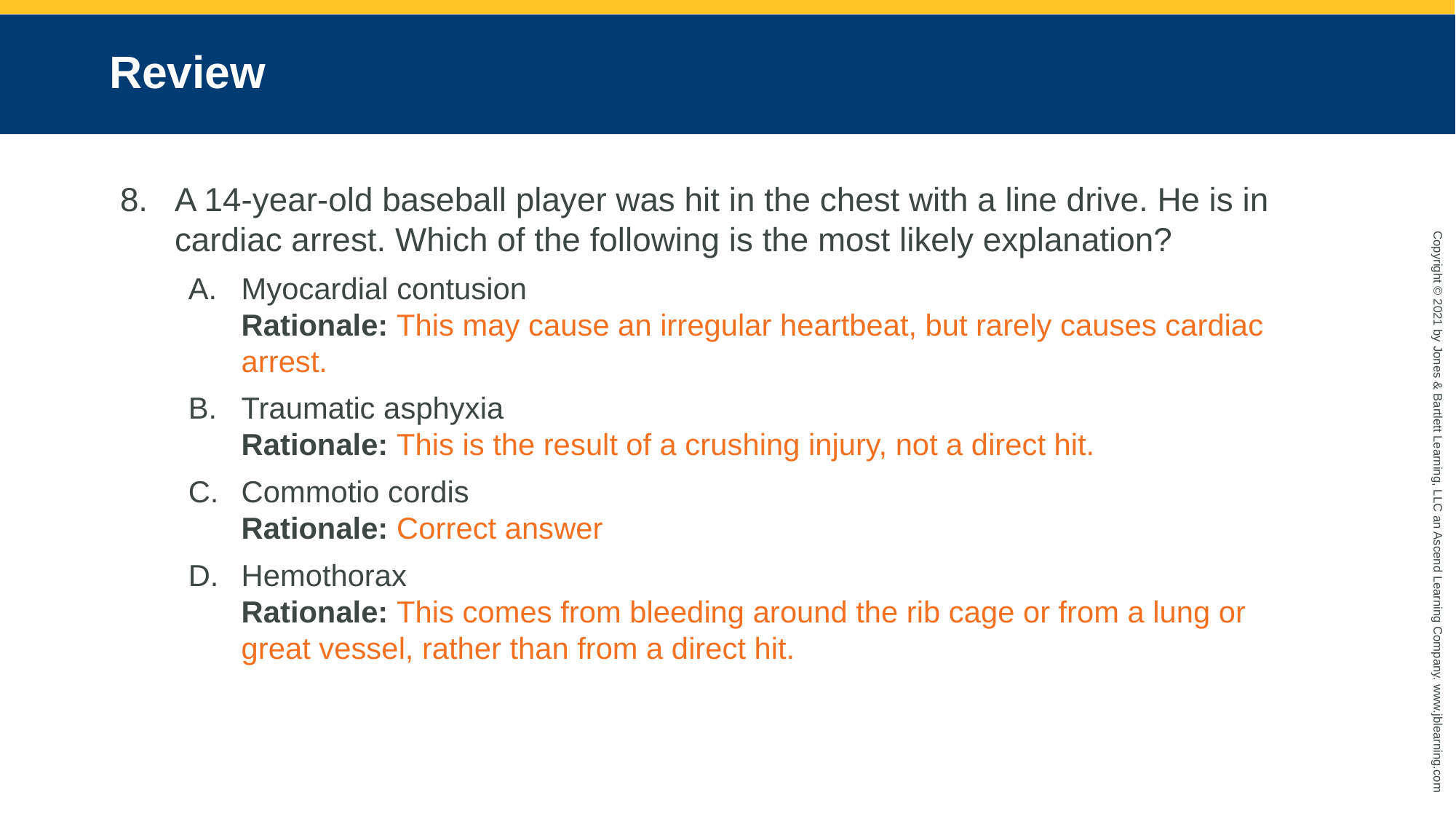

# Review
A 14-year-old baseball player was hit in the chest with a line drive. He is in cardiac arrest. Which of the following is the most likely explanation?
Myocardial contusion
Rationale: This may cause an irregular heartbeat, but rarely causes cardiac arrest.
Traumatic asphyxia
Rationale: This is the result of a crushing injury, not a direct hit.
Commotio cordis
Rationale: Correct answer
Hemothorax
Rationale: This comes from bleeding around the rib cage or from a lung or great vessel, rather than from a direct hit.